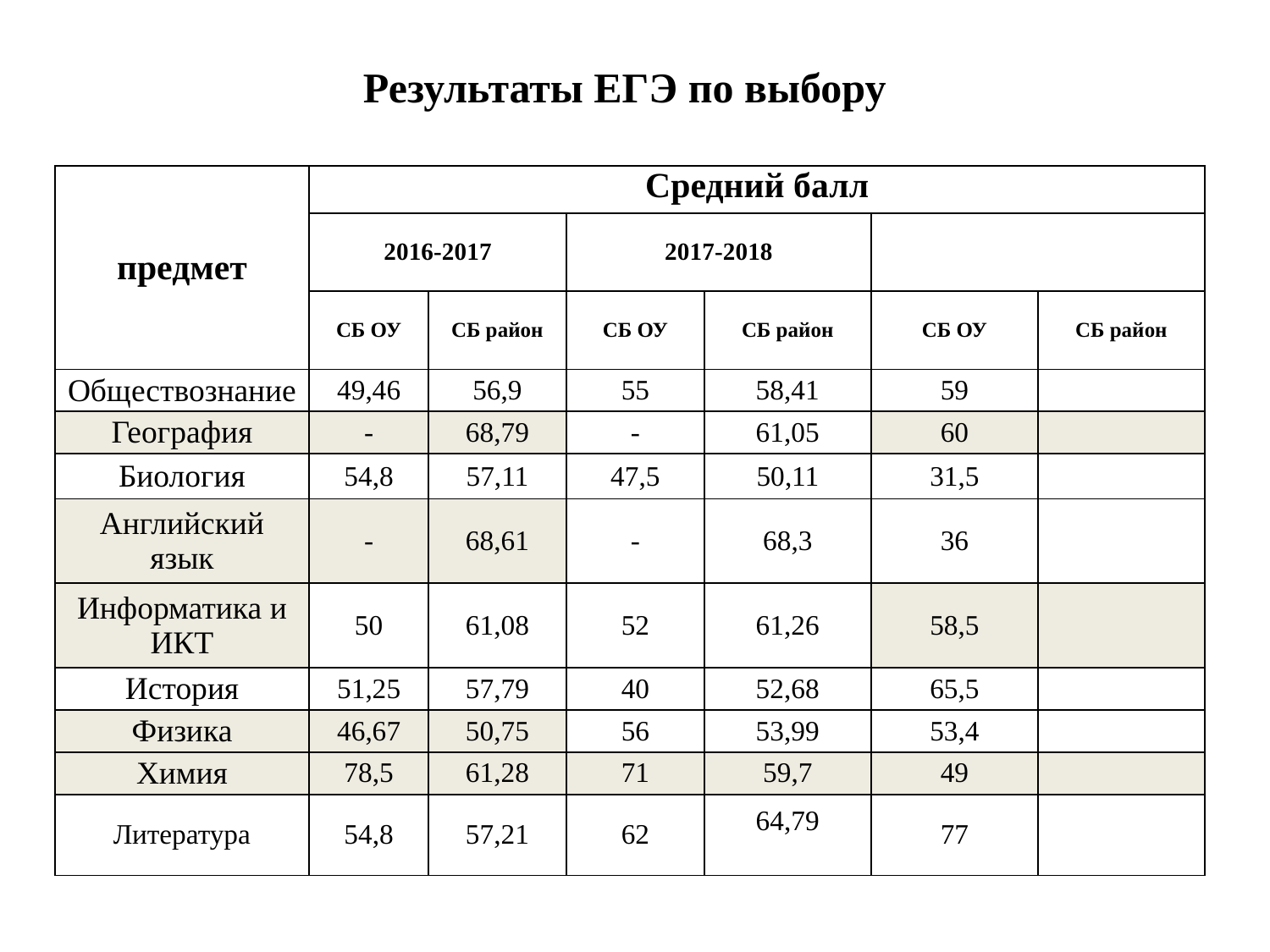

Результаты ЕГЭ по выбору

| предмет | Средний балл |  |  |  |  |  |
| --- | --- | --- | --- | --- | --- | --- |
|  | 2016-2017 |  | 2017-2018 |  |  |  |
|  | СБ ОУ | СБ район | СБ ОУ | СБ район | СБ ОУ | СБ район |
| Обществознание | 49,46 | 56,9 | 55 | 58,41 | 59 |  |
| География | - | 68,79 | - | 61,05 | 60 |  |
| Биология | 54,8 | 57,11 | 47,5 | 50,11 | 31,5 |  |
| Английский язык | - | 68,61 | - | 68,3 | 36 |  |
| Информатика и ИКТ | 50 | 61,08 | 52 | 61,26 | 58,5 |  |
| История | 51,25 | 57,79 | 40 | 52,68 | 65,5 |  |
| Физика | 46,67 | 50,75 | 56 | 53,99 | 53,4 |  |
| Химия | 78,5 | 61,28 | 71 | 59,7 | 49 |  |
| Литература | 54,8 | 57,21 | 62 | 64,79 | 77 |  |